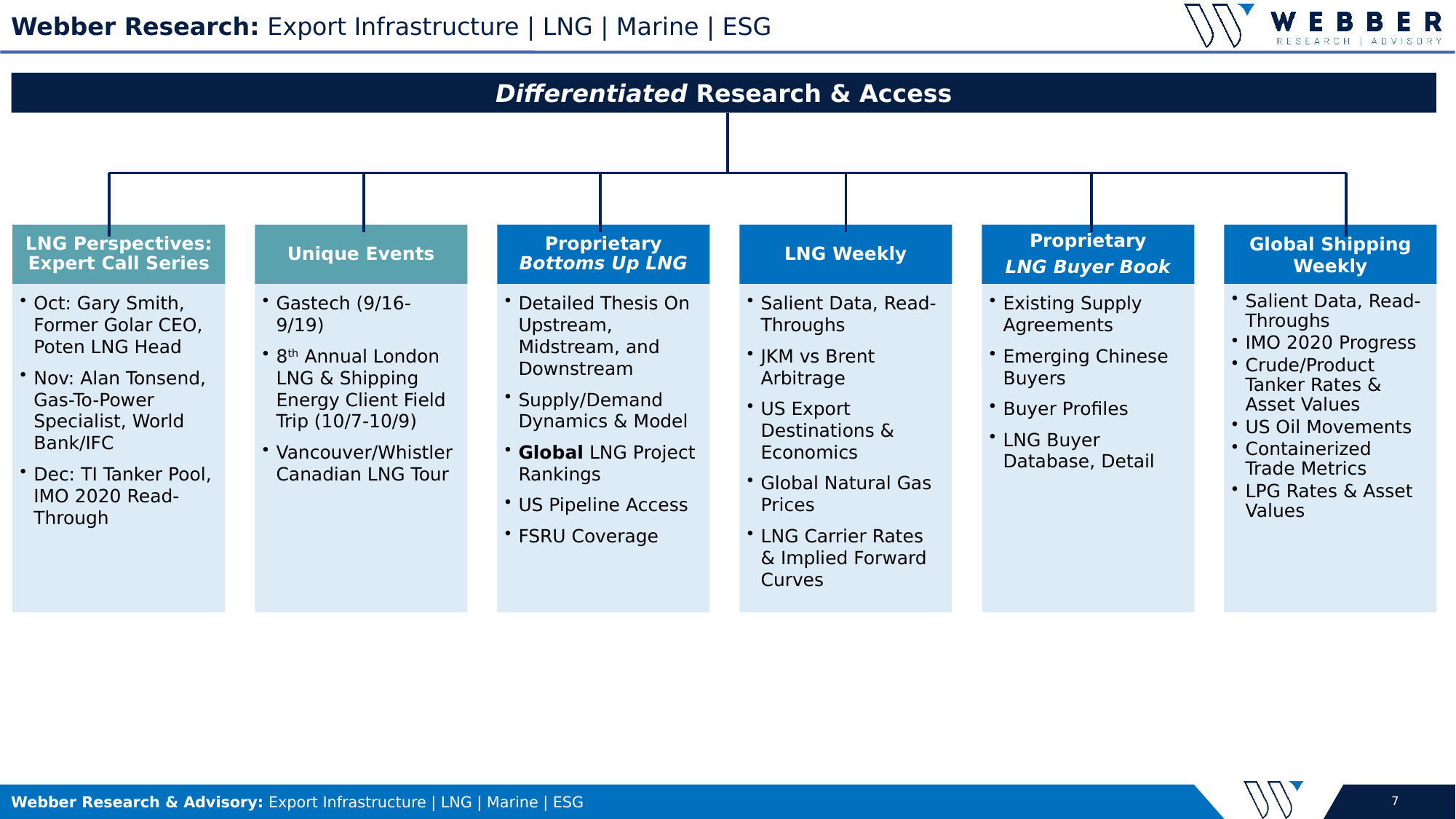

LNG Perspectives: Expert Call Series
Oct: Gary Smith, Former Golar CEO, Poten LNG Head
Nov: Alan Tonsend, Gas-To-Power Specialist, World Bank/IFC
Dec: TI Tanker Pool, IMO 2020 Read-Through
Unique Events
Gastech (9/16-9/19)
8th Annual London LNG & Shipping Energy Client Field Trip (10/7-10/9)
Vancouver/Whistler Canadian LNG Tour
Proprietary Bottoms Up LNG
Detailed Thesis On Upstream, Midstream, and Downstream
Supply/Demand Dynamics & Model
Global LNG Project Rankings
US Pipeline Access
FSRU Coverage
LNG Weekly
Salient Data, Read-Throughs
JKM vs Brent Arbitrage
US Export Destinations & Economics
Global Natural Gas Prices
LNG Carrier Rates & Implied Forward Curves
Proprietary
LNG Buyer Book
Existing Supply Agreements
Emerging Chinese Buyers
Buyer Profiles
LNG Buyer Database, Detail
Global Shipping Weekly
Salient Data, Read-Throughs
IMO 2020 Progress
Crude/Product Tanker Rates & Asset Values
US Oil Movements
Containerized Trade Metrics
LPG Rates & Asset Values

Differentiated Research & Access